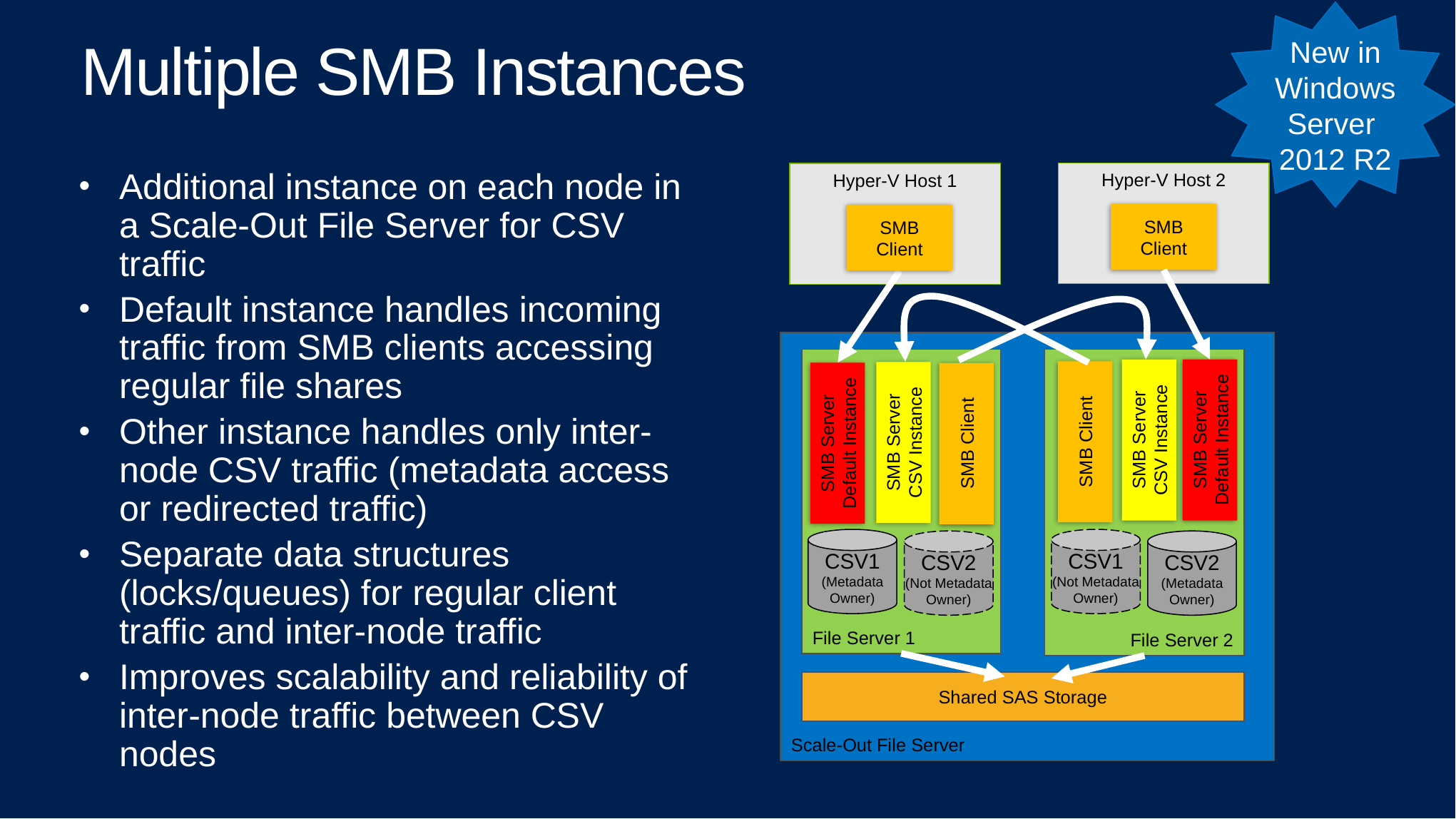

New in
Windows Server
2012 R2
# Multiple SMB Instances
Additional instance on each node in a Scale-Out File Server for CSV traffic
Default instance handles incoming traffic from SMB clients accessing regular file shares
Other instance handles only inter-node CSV traffic (metadata access or redirected traffic)
Separate data structures (locks/queues) for regular client traffic and inter-node traffic
Improves scalability and reliability of inter-node traffic between CSV nodes
Hyper-V Host 2
Hyper-V Host 1
SMB Client
SMB Client

Scale-Out File Server
File Server 1
File Server 2

SMB Server
CSV Instance
SMB Server
Default Instance
SMB Client
SMB Server
CSV Instance
SMB Server
Default Instance
SMB Client
CSV1
(Metadata Owner)
CSV1
(Not Metadata Owner)
CSV2
(Not Metadata Owner)
CSV2
(Metadata Owner)
Shared SAS Storage